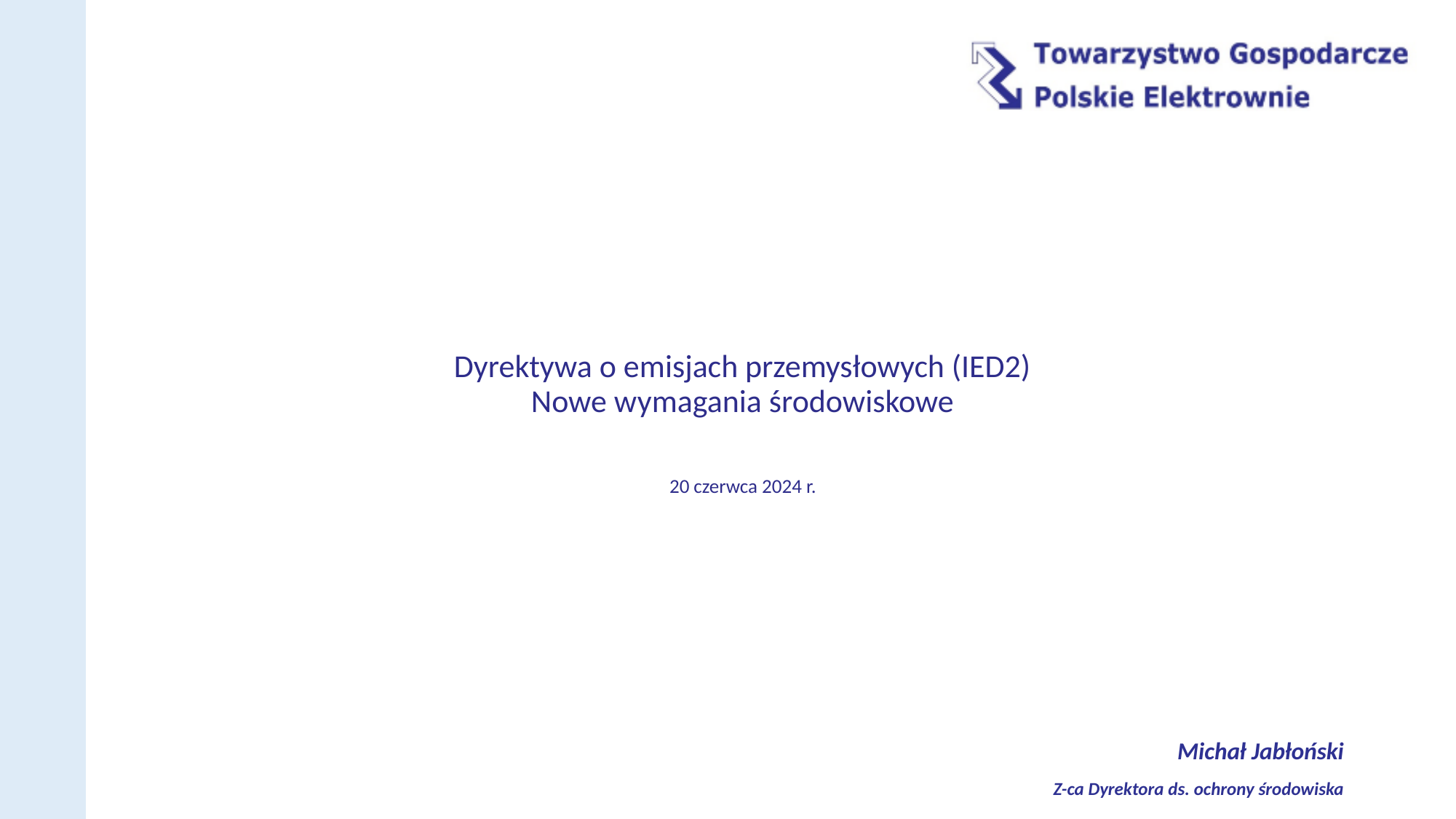

# Dyrektywa o emisjach przemysłowych (IED2) Nowe wymagania środowiskowe 20 czerwca 2024 r.
Michał Jabłoński
Z-ca Dyrektora ds. ochrony środowiska